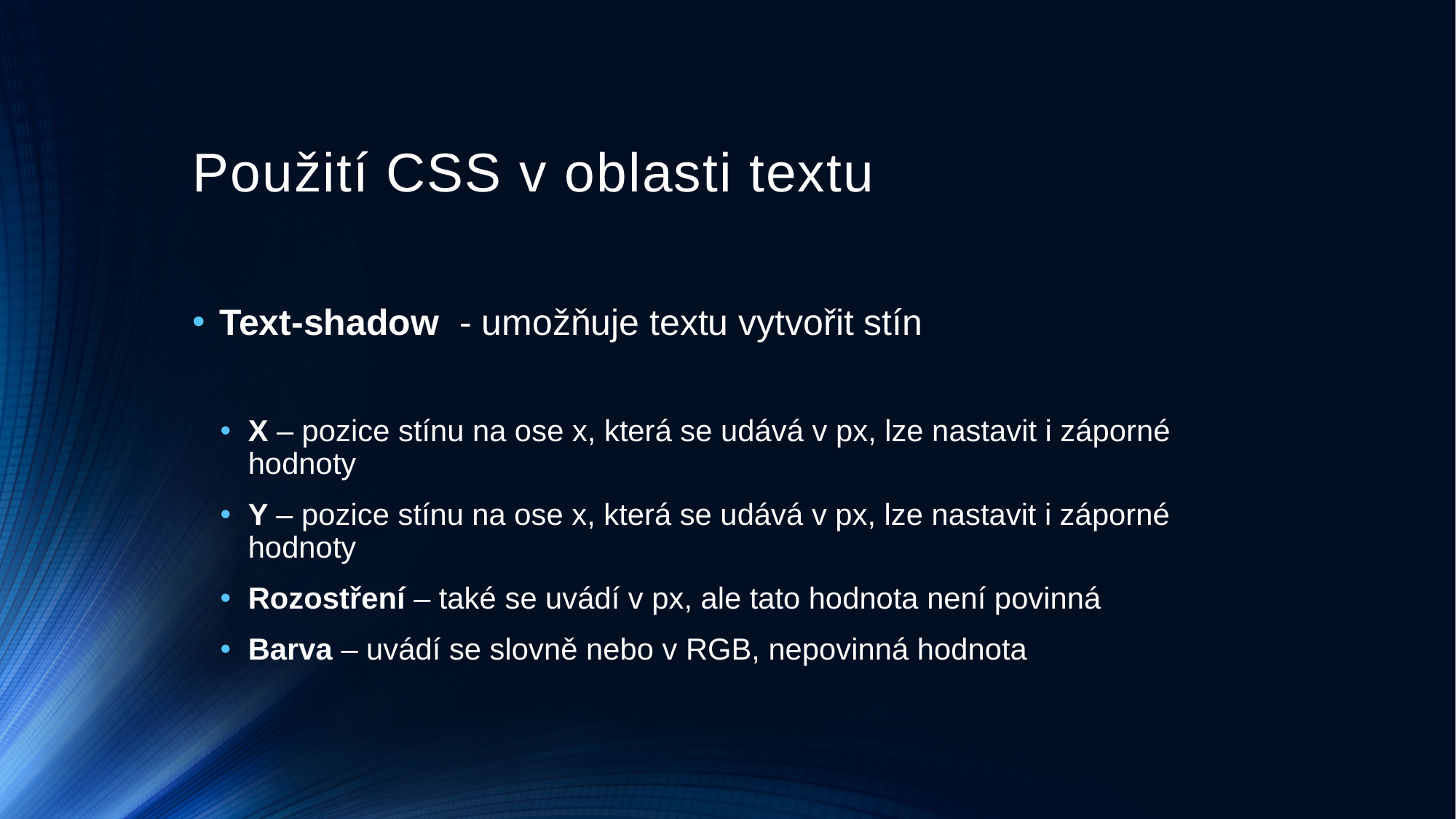

# Použití CSS v oblasti textu

Text-shadow  - umožňuje textu vytvořit stín

X – pozice stínu na ose x, která se udává v px, lze nastavit i záporné hodnoty
Y – pozice stínu na ose x, která se udává v px, lze nastavit i záporné hodnoty
Rozostření – také se uvádí v px, ale tato hodnota není povinná
Barva – uvádí se slovně nebo v RGB, nepovinná hodnota